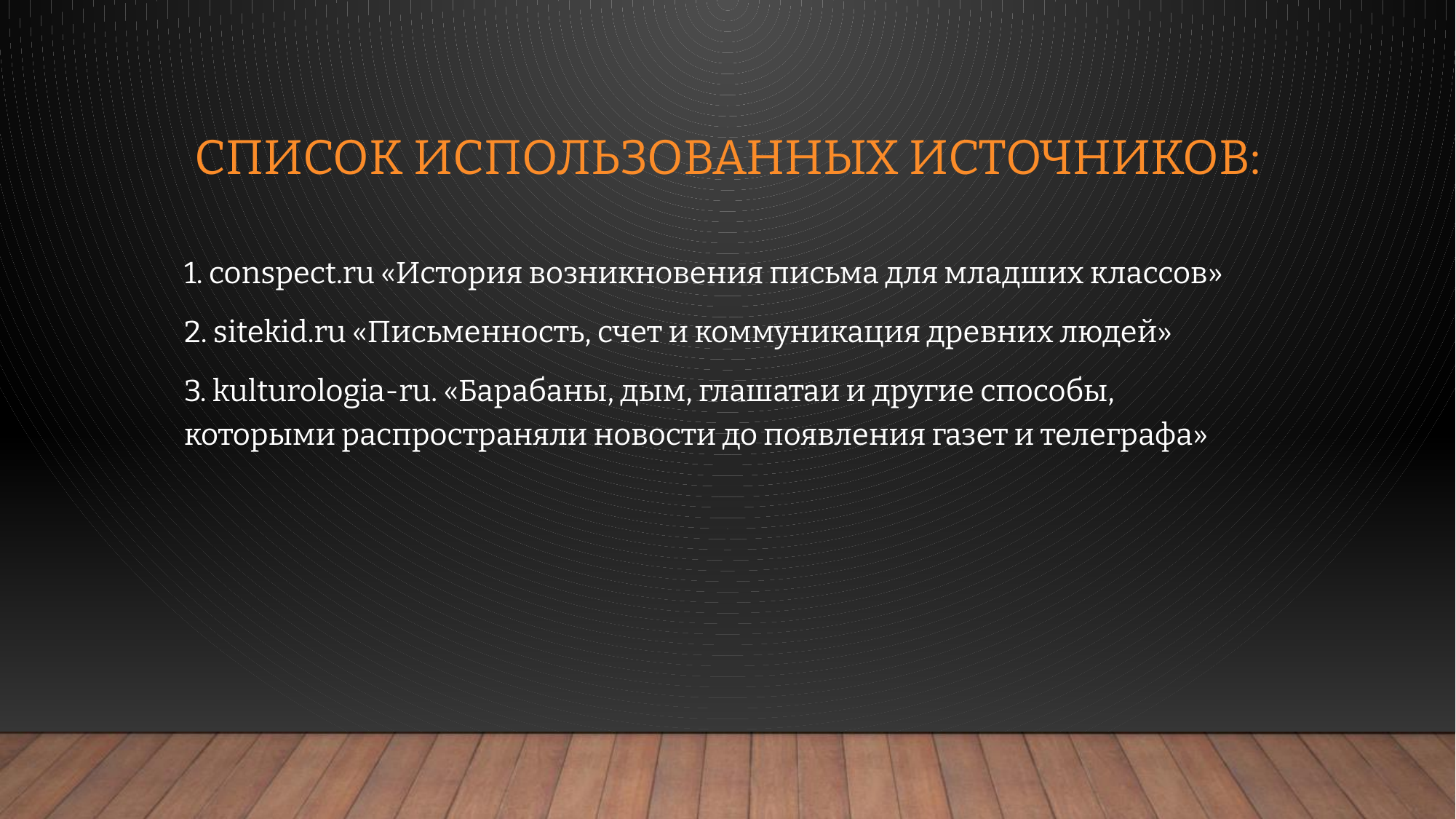

# Список использованных источников:
1. conspect.ru «История возникновения письма для младших классов»
2. sitekid.ru «Письменность, счет и коммуникация древних людей»
3. kulturologia-ru. «Барабаны, дым, глашатаи и другие способы, которыми распространяли новости до появления газет и телеграфа»